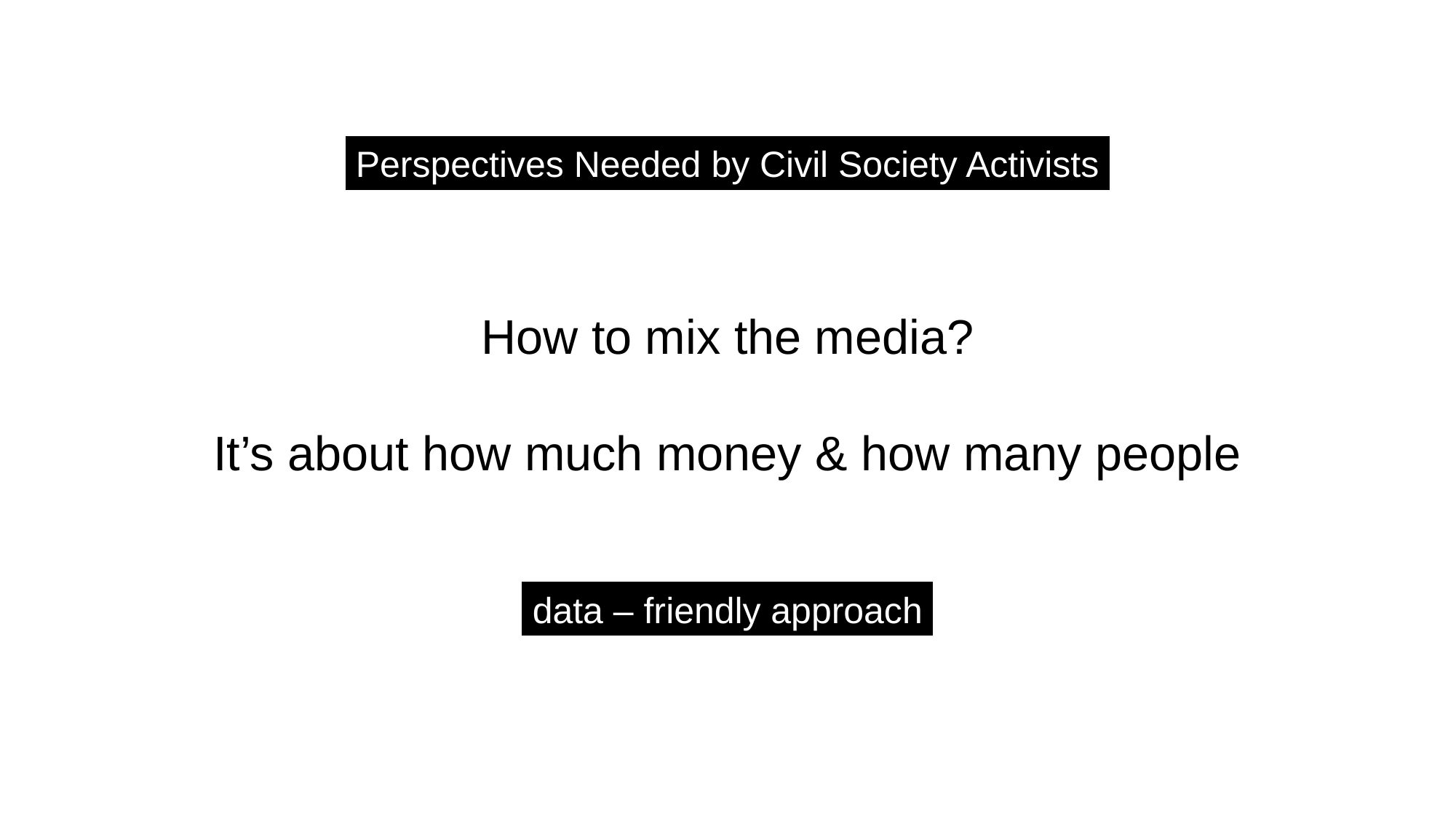

Perspectives Needed by Civil Society Activists
How to mix the media?

It’s about how much money & how many people
data – friendly approach